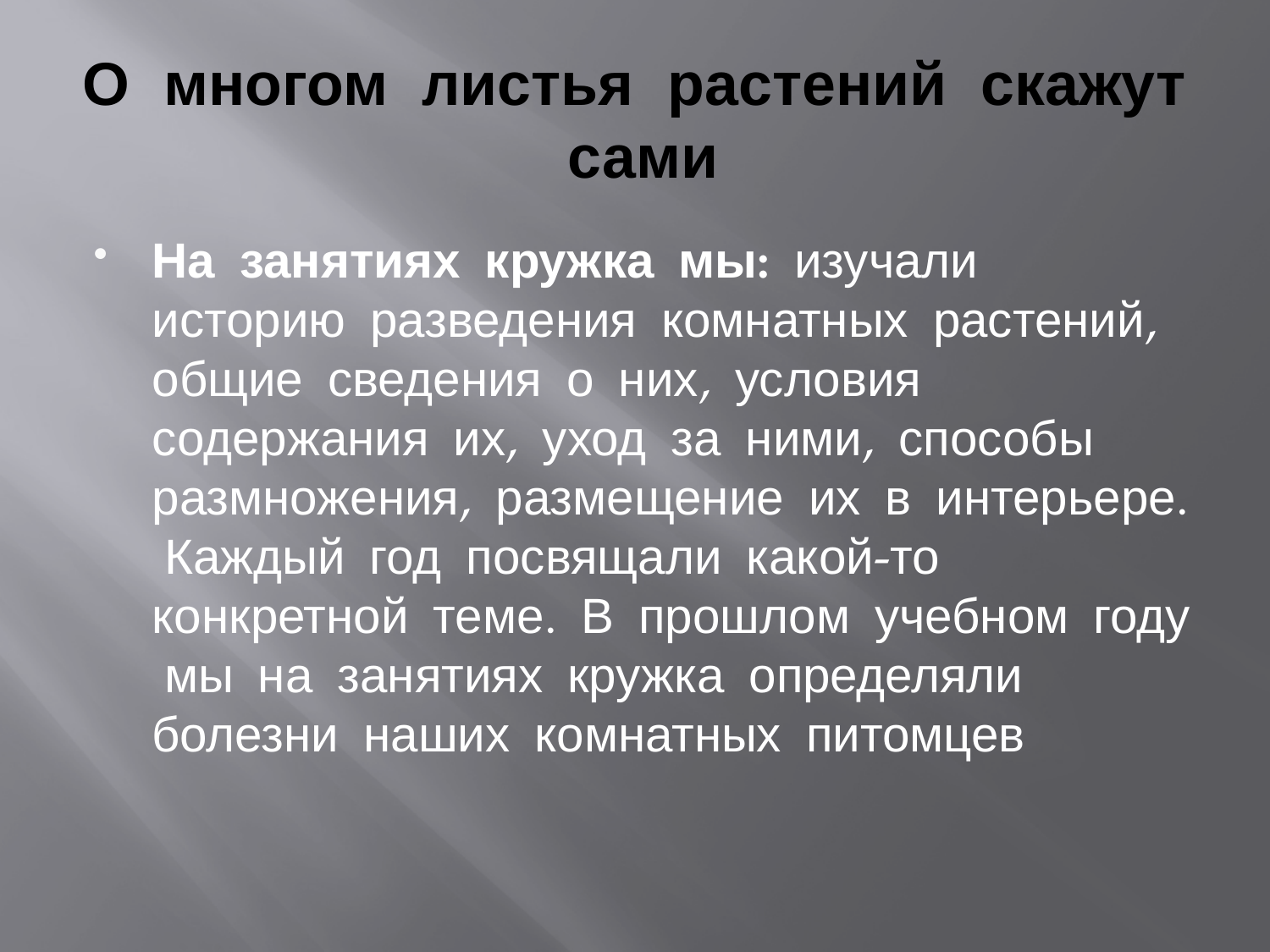

# О  многом  листья  растений  скажут  сами
На  занятиях  кружка  мы:  изучали  историю  разведения  комнатных  растений,  общие  сведения  о  них,  условия  содержания  их,  уход  за  ними,  способы  размножения,  размещение  их  в  интерьере.  Каждый  год  посвящали  какой-то  конкретной  теме.  В  прошлом  учебном  году  мы  на  занятиях  кружка  определяли  болезни  наших  комнатных  питомцев